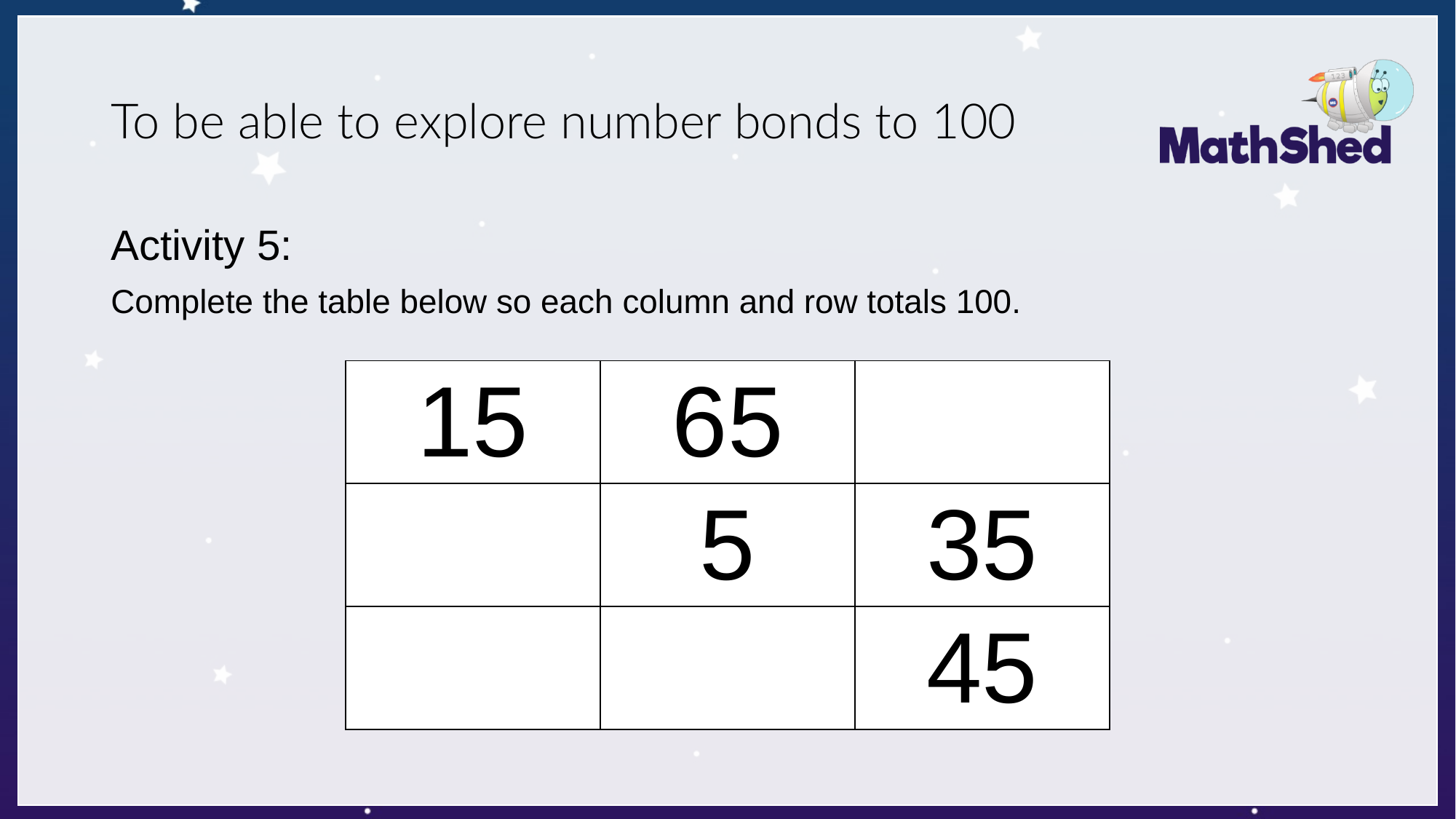

# To be able to explore number bonds to 100
Activity 5:
Complete the table below so each column and row totals 100.
| 15 | 65 |  |
| --- | --- | --- |
|  | 5 | 35 |
|  |  | 45 |